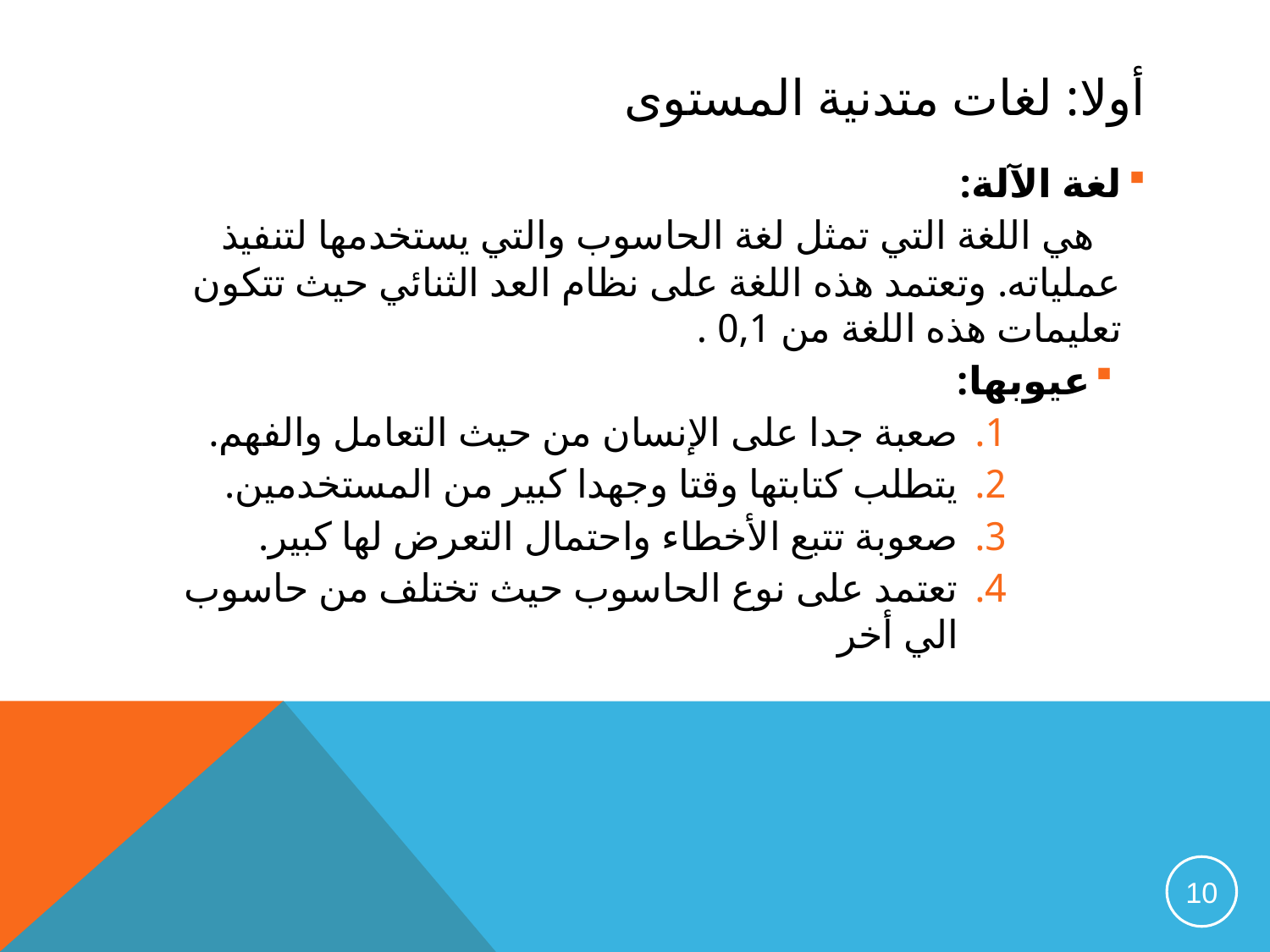

# أولا: لغات متدنية المستوى
لغة الآلة:
     هي اللغة التي تمثل لغة الحاسوب والتي يستخدمها لتنفيذ عملياته. وتعتمد هذه اللغة على نظام العد الثنائي حيث تتكون تعليمات هذه اللغة من 0,1 .
عيوبها:
صعبة جدا على الإنسان من حيث التعامل والفهم.
يتطلب كتابتها وقتا وجهدا كبير من المستخدمين.
صعوبة تتبع الأخطاء واحتمال التعرض لها كبير.
تعتمد على نوع الحاسوب حيث تختلف من حاسوب الي أخر

10